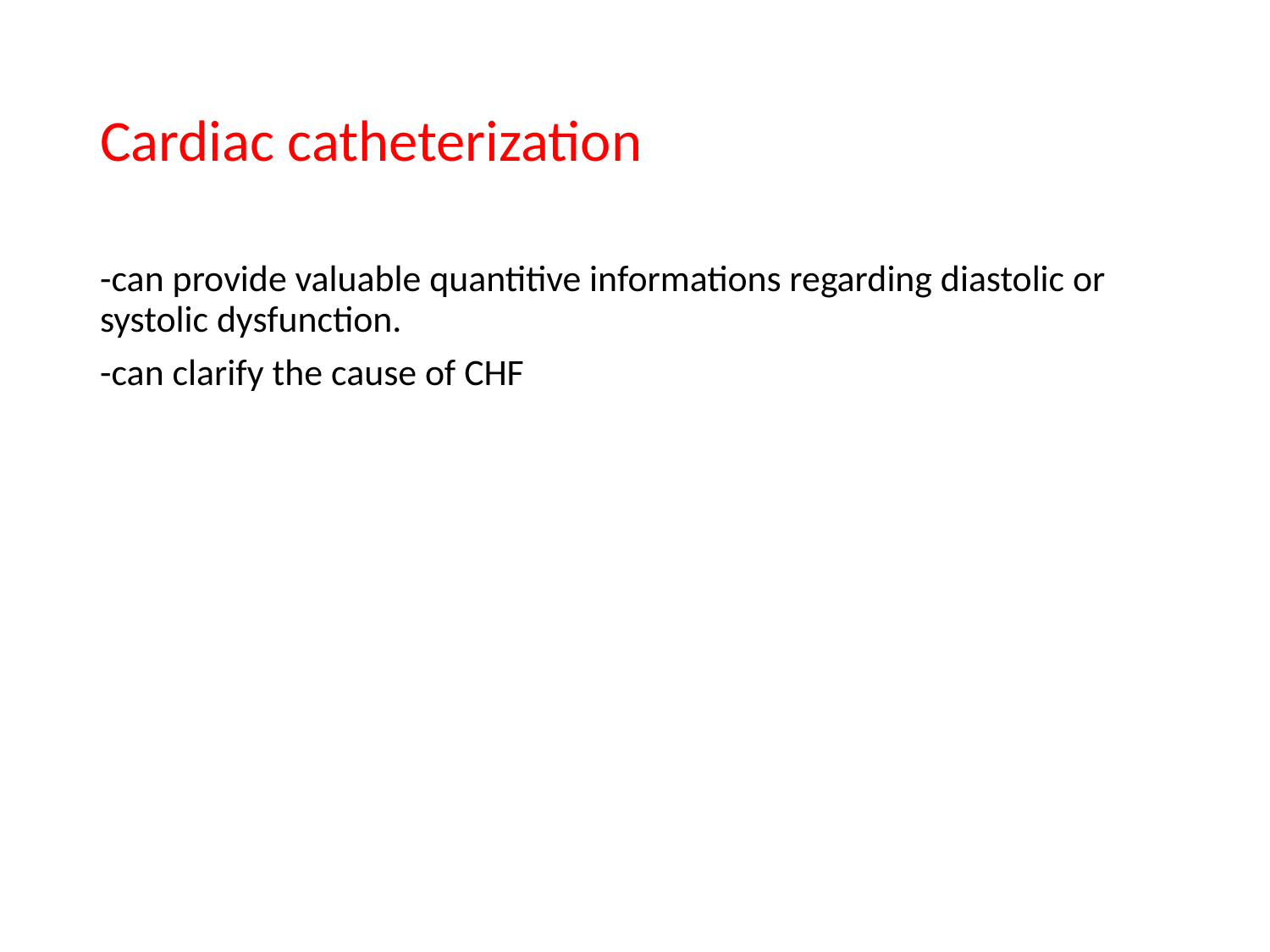

# Cardiac catheterization
-can provide valuable quantitive informations regarding diastolic or systolic dysfunction.
-can clarify the cause of CHF